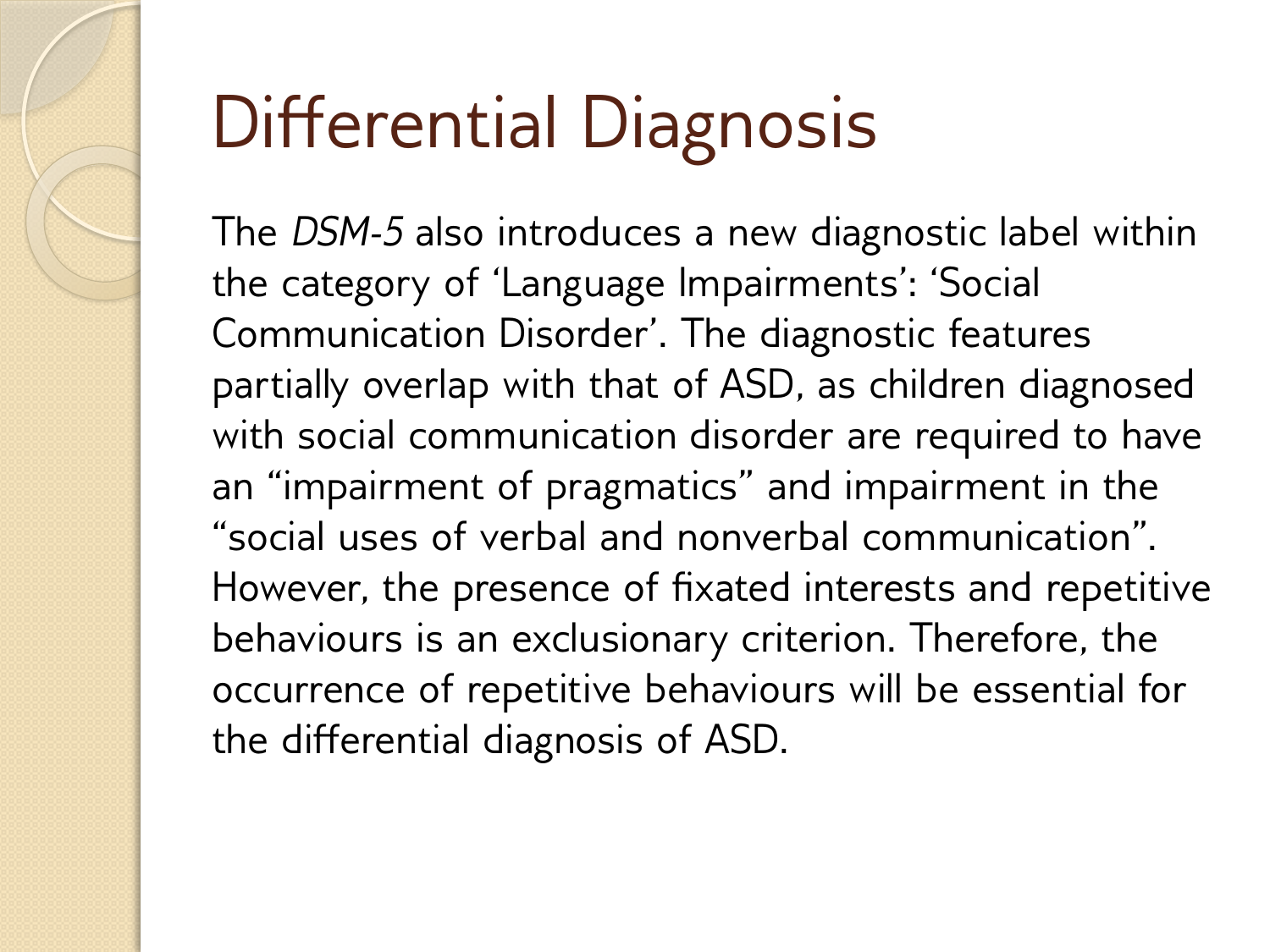

# Differential Diagnosis
The DSM-5 also introduces a new diagnostic label within the category of ‘Language Impairments’: ‘Social Communication Disorder’. The diagnostic features partially overlap with that of ASD, as children diagnosed with social communication disorder are required to have an “impairment of pragmatics” and impairment in the “social uses of verbal and nonverbal communication”. However, the presence of fixated interests and repetitive behaviours is an exclusionary criterion. Therefore, the occurrence of repetitive behaviours will be essential for the differential diagnosis of ASD.